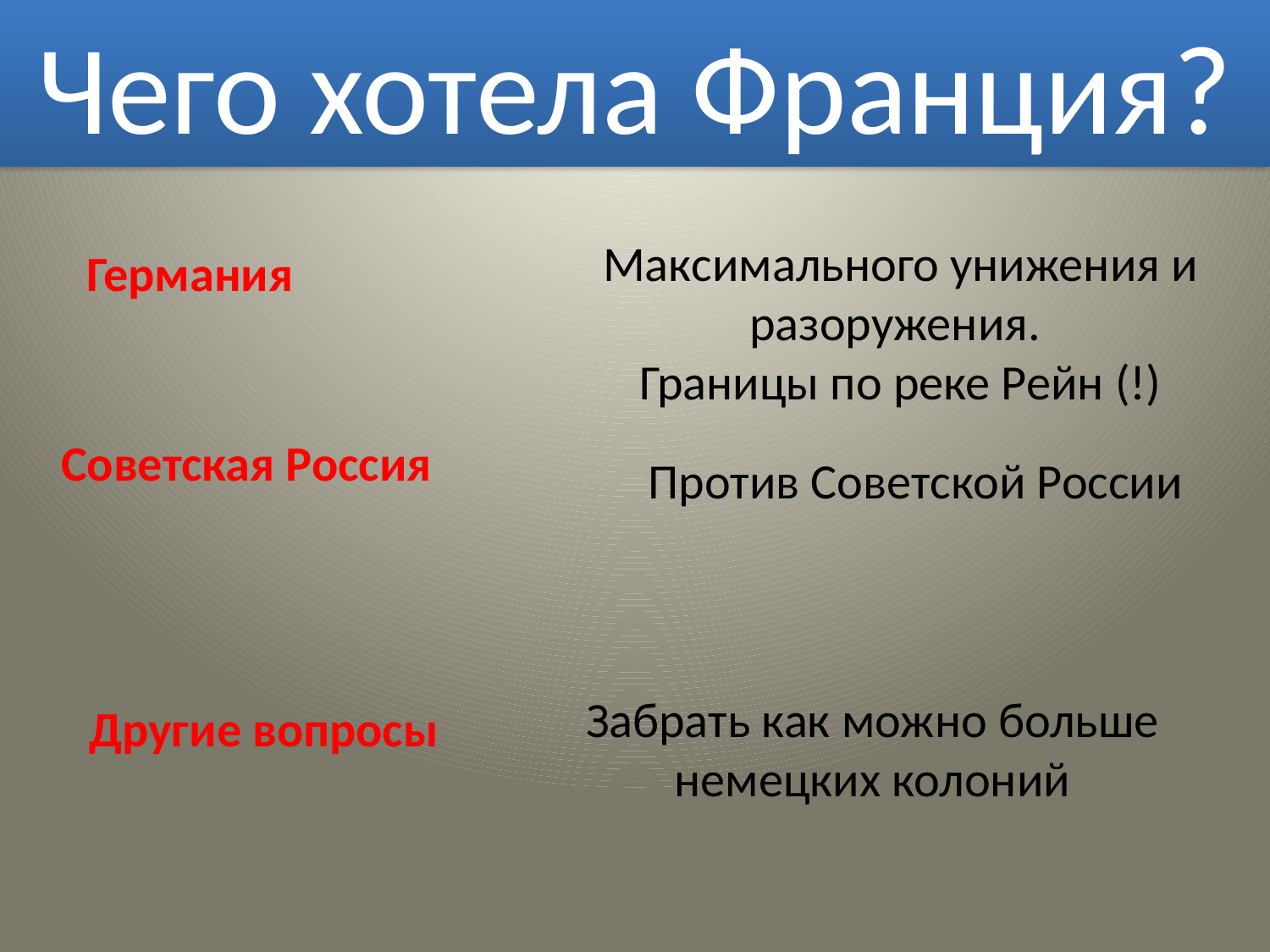

Чего хотела Франция?
Максимального унижения и разоружения.
Границы по реке Рейн (!)
Германия
   Советская Россия
Против Советской России
Забрать как можно больше немецких колоний
    Другие вопросы